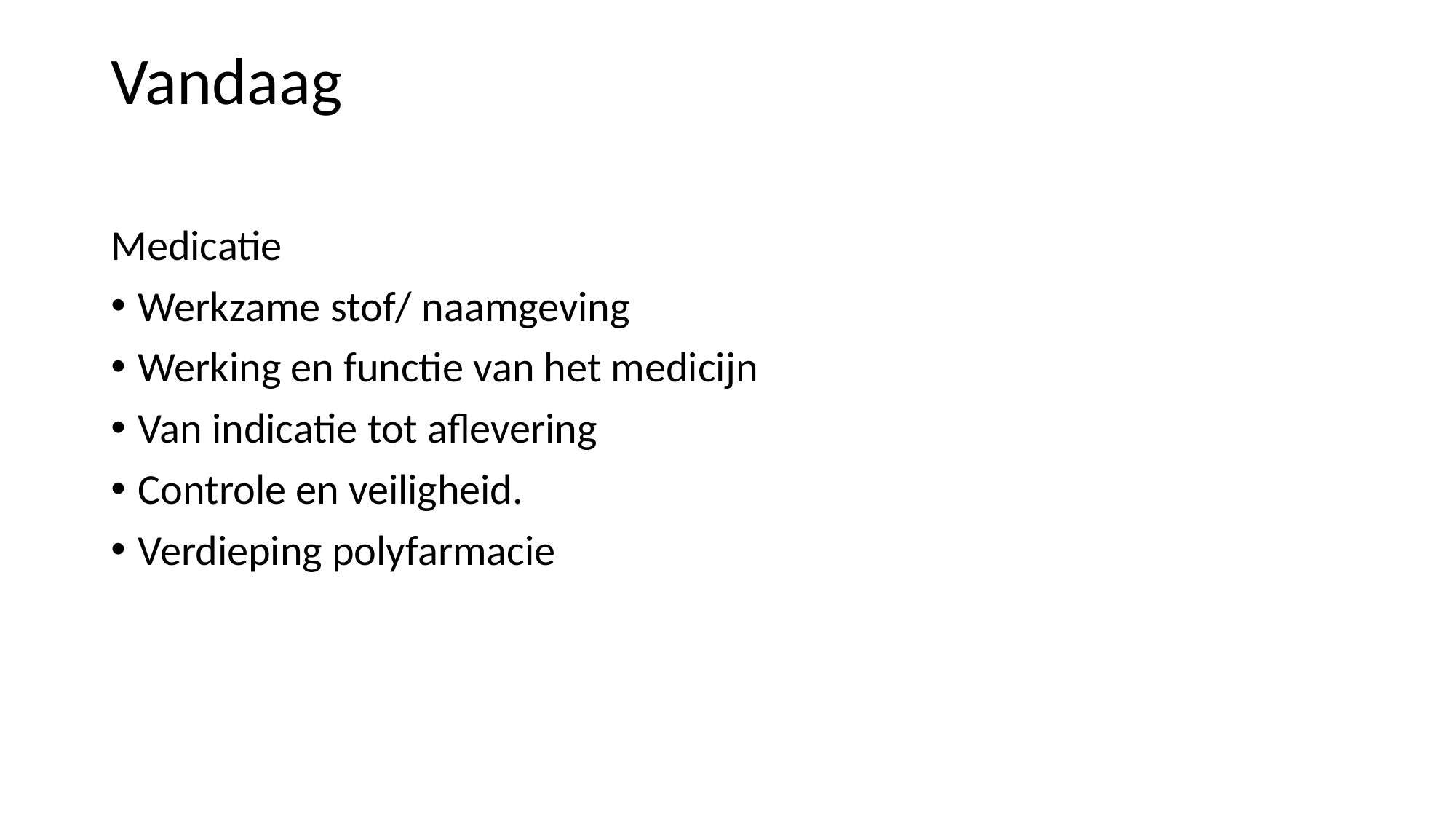

# Vandaag
Medicatie
Werkzame stof/ naamgeving
Werking en functie van het medicijn
Van indicatie tot aflevering
Controle en veiligheid.
Verdieping polyfarmacie